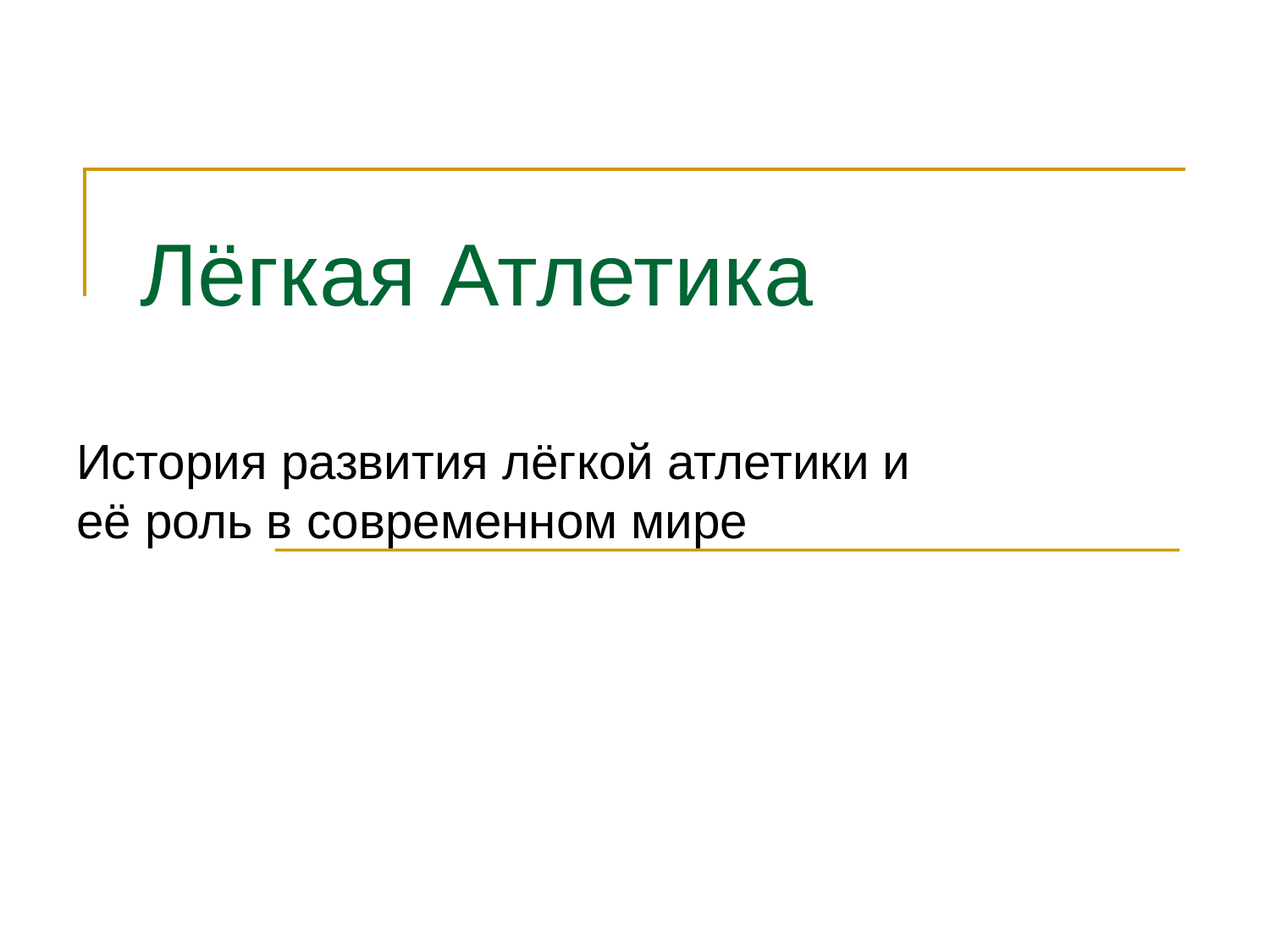

# Лёгкая Атлетика
История развития лёгкой атлетики и её роль в современном мире